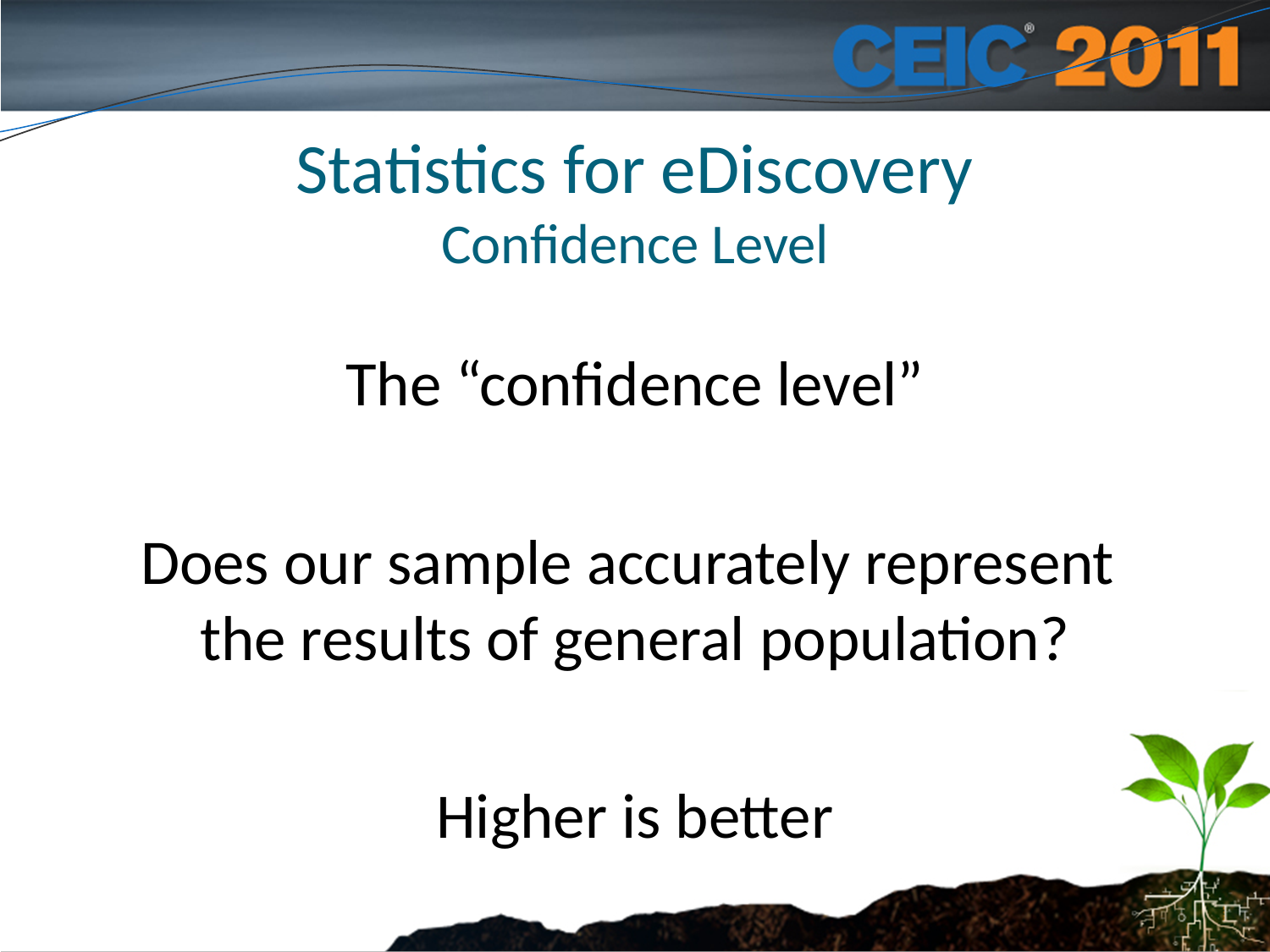

# Statistics for eDiscovery Confidence Level

The “confidence level”

Does our sample accurately represent
the results of general population?

Higher is better